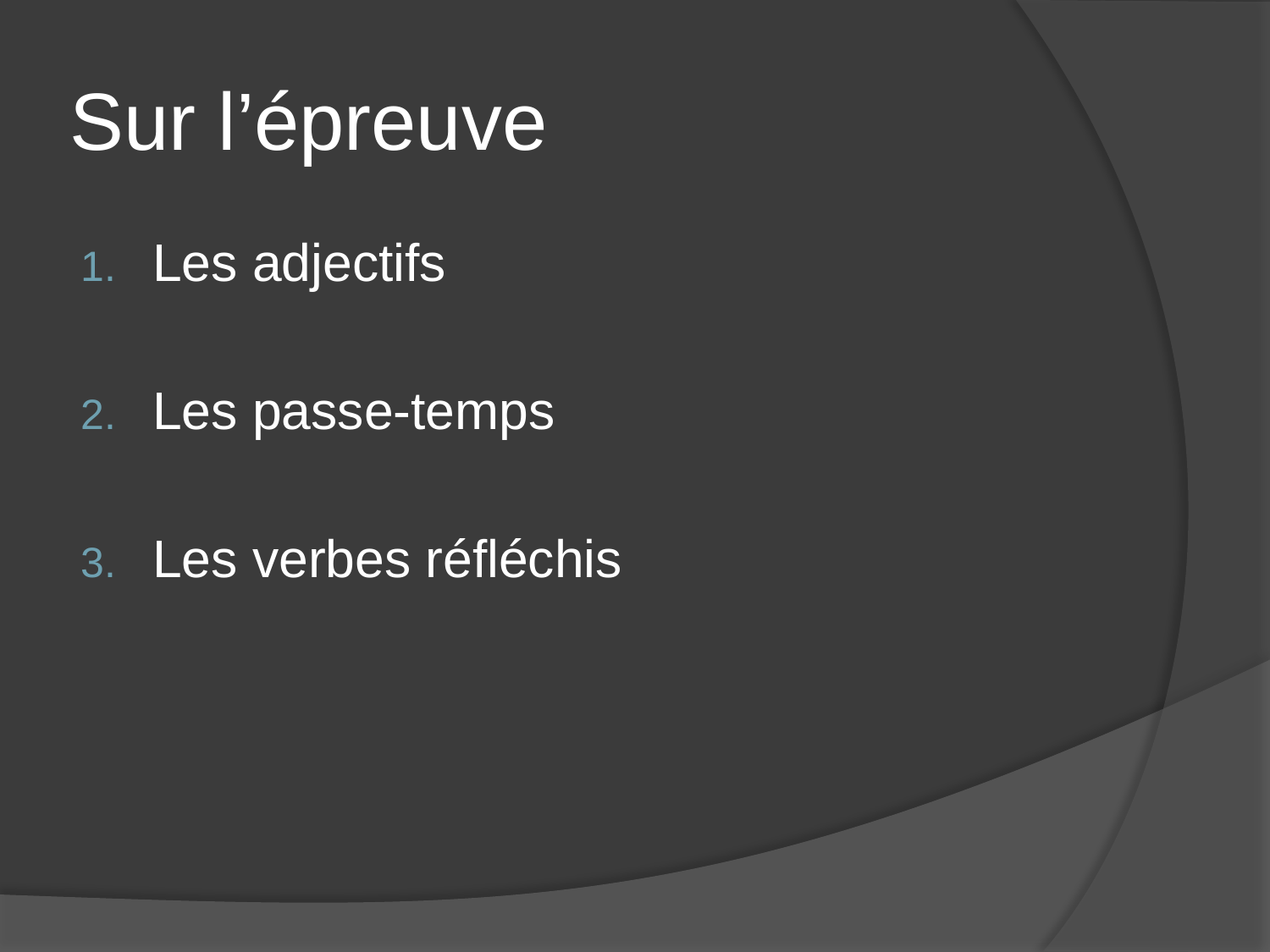

# Sur l’épreuve
Les adjectifs

Les passe-temps

Les verbes réfléchis